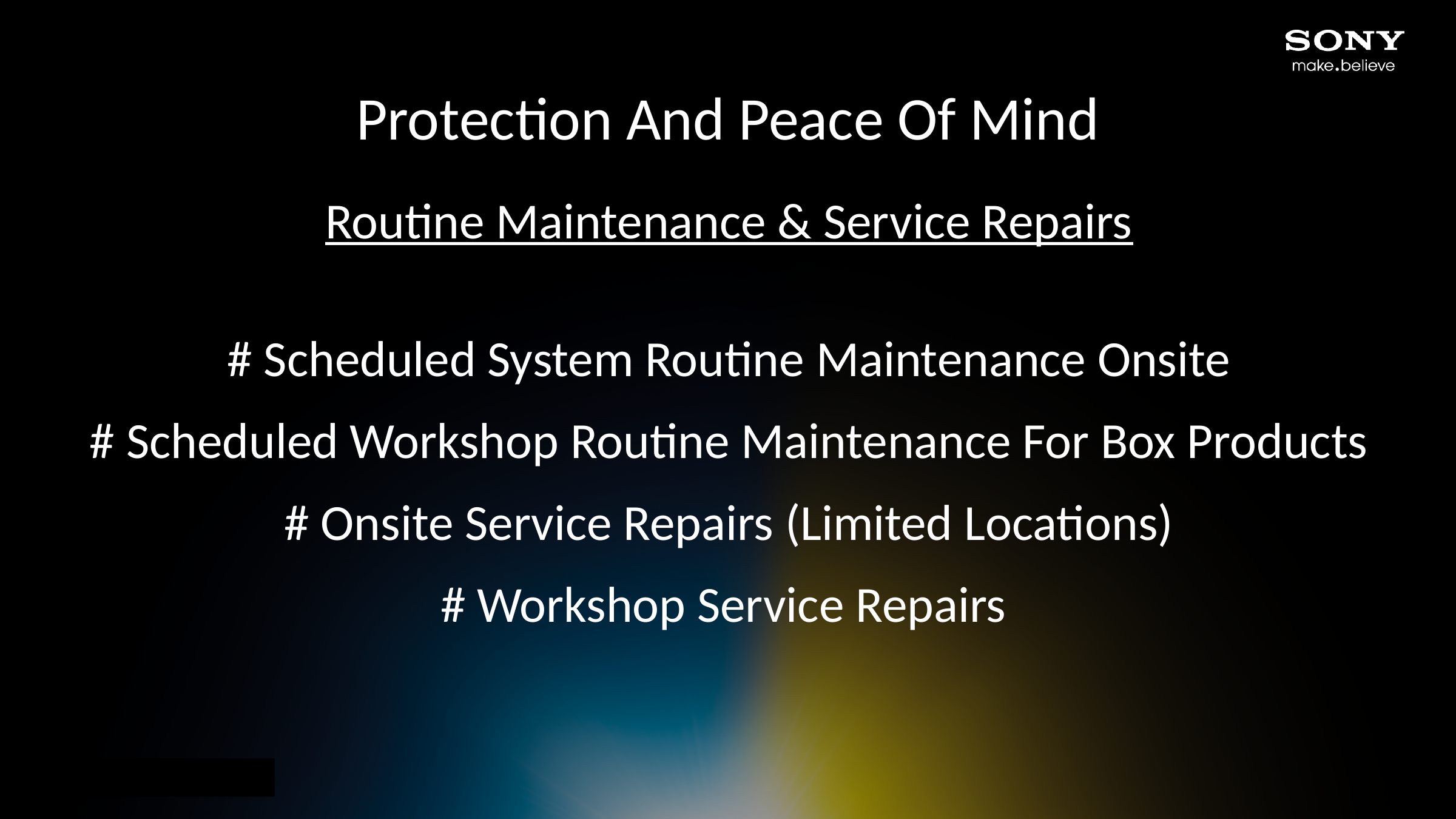

Protection And Peace Of Mind

Routine Maintenance & Service Repairs

# Scheduled System Routine Maintenance Onsite
# Scheduled Workshop Routine Maintenance For Box Products
# Onsite Service Repairs (Limited Locations)
# Workshop Service Repairs